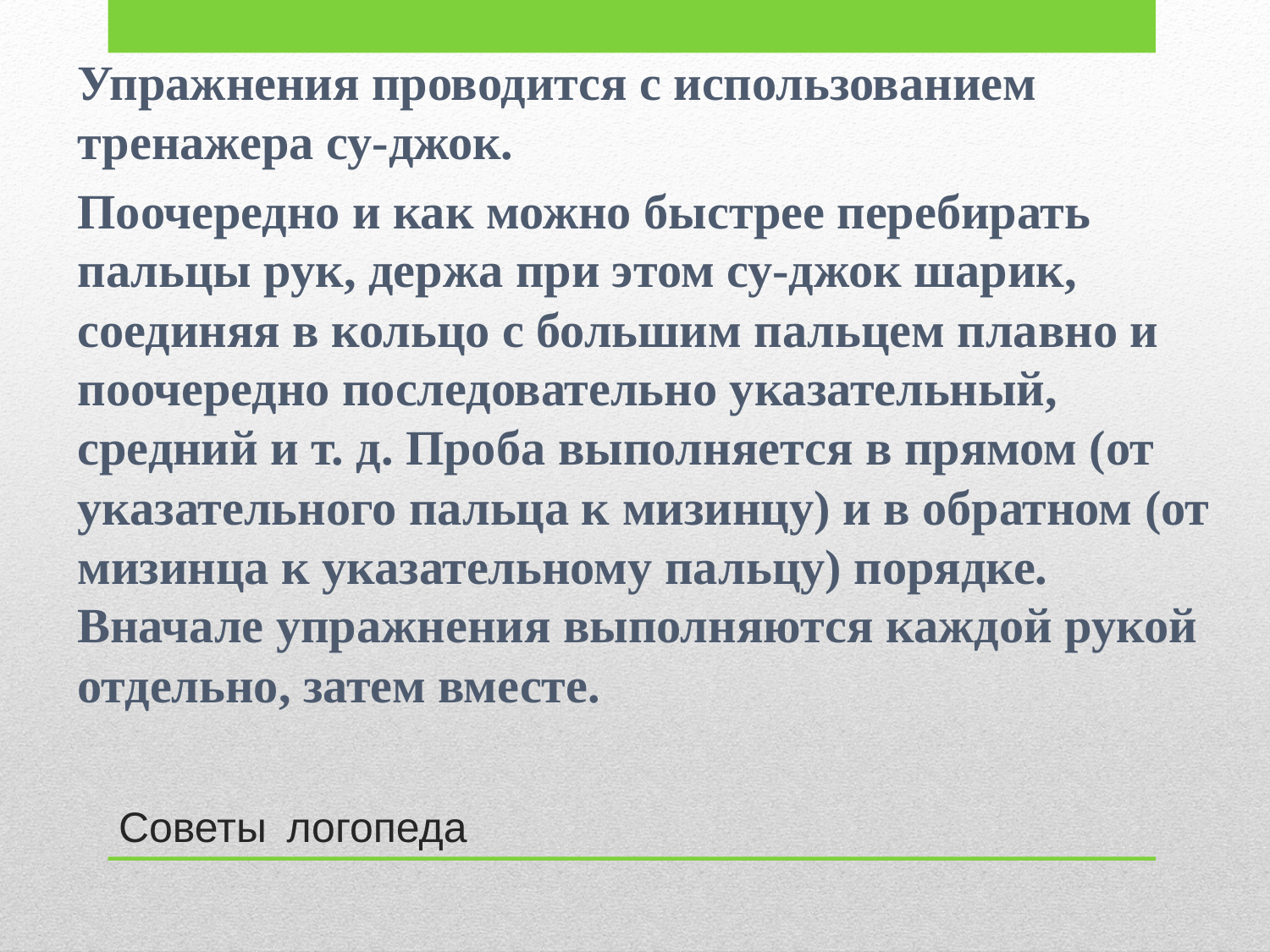

Упражнения проводится с использованием тренажера су-джок.
Поочередно и как можно быстрее перебирать пальцы рук, держа при этом су-джок шарик, соединяя в кольцо с большим пальцем плавно и поочередно последовательно указательный, средний и т. д. Проба выполняется в прямом (от указательного пальца к мизинцу) и в обратном (от мизинца к указательному пальцу) порядке. Вначале упражнения выполняются каждой рукой отдельно, затем вместе.

# Советы  логопеда